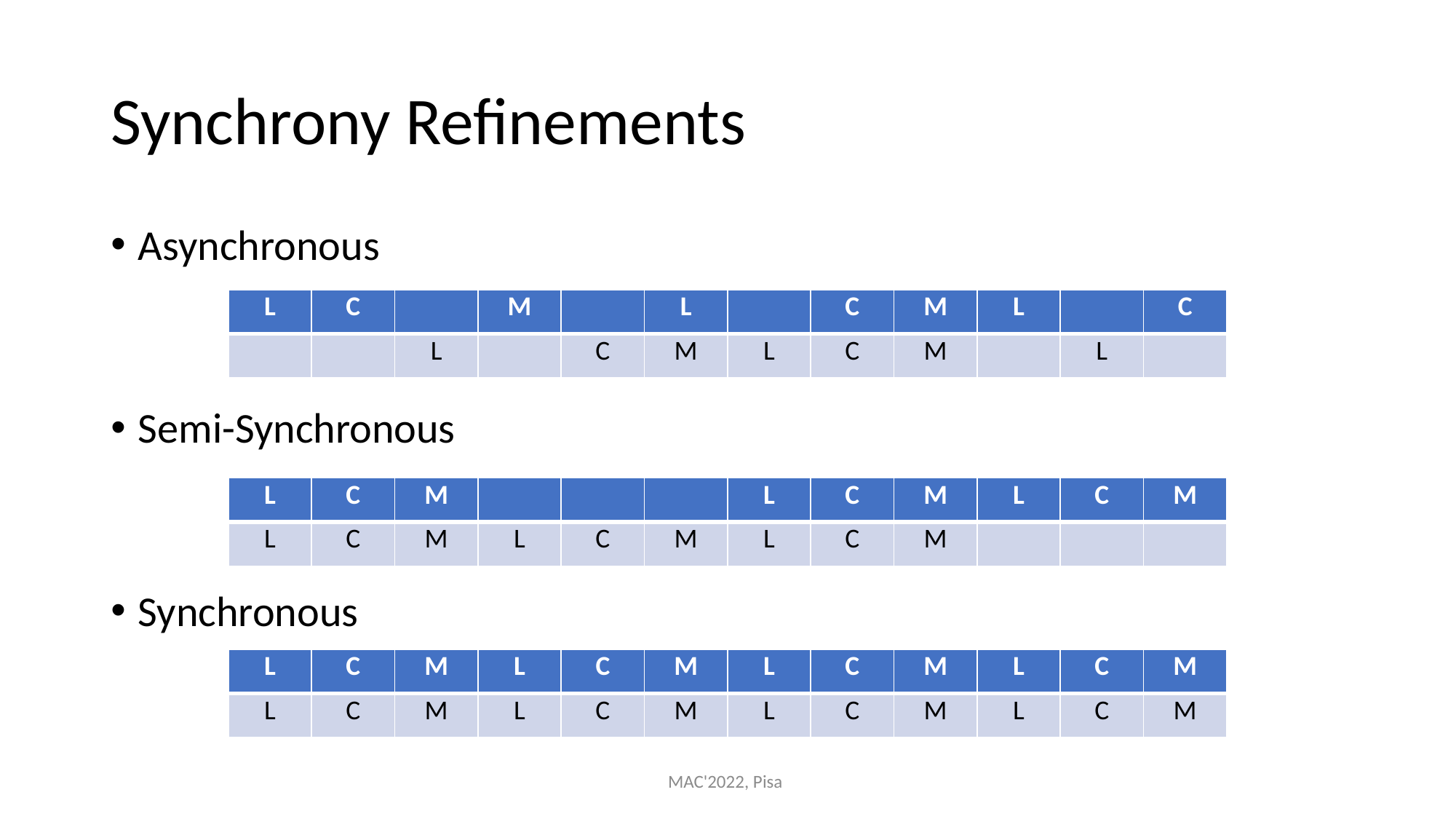

# Synchrony Refinements
Asynchronous

Semi-Synchronous

Synchronous
| L | C |  | M |  | L |  | C | M | L |  | C |
| --- | --- | --- | --- | --- | --- | --- | --- | --- | --- | --- | --- |
|  |  | L |  | C | M | L | C | M |  | L |  |
| L | C | M |  |  |  | L | C | M | L | C | M |
| --- | --- | --- | --- | --- | --- | --- | --- | --- | --- | --- | --- |
| L | C | M | L | C | M | L | C | M |  |  |  |
| L | C | M | L | C | M | L | C | M | L | C | M |
| --- | --- | --- | --- | --- | --- | --- | --- | --- | --- | --- | --- |
| L | C | M | L | C | M | L | C | M | L | C | M |
MAC'2022, Pisa